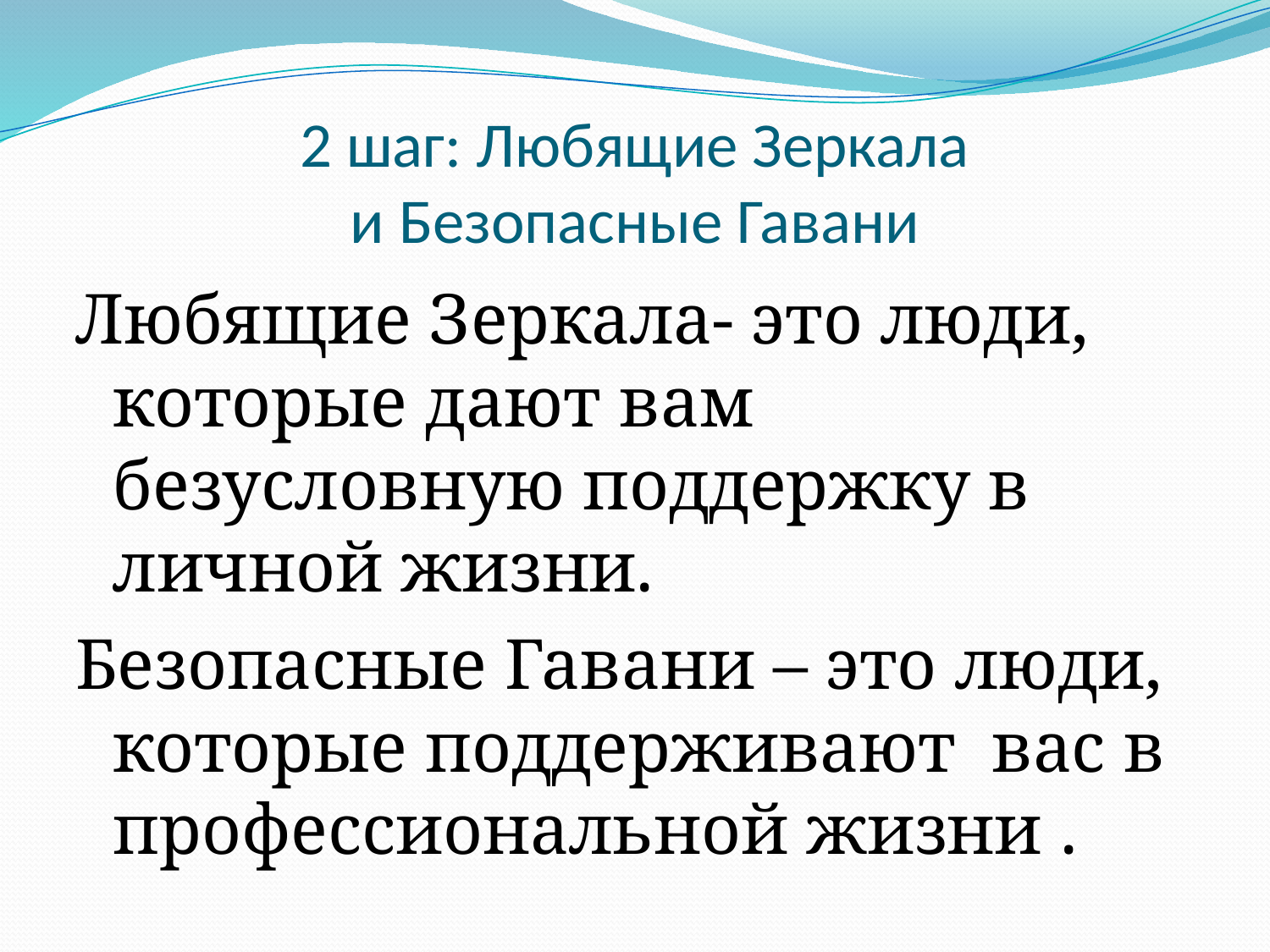

# 2 шаг: Любящие Зеркала и Безопасные Гавани
Любящие Зеркала- это люди, которые дают вам безусловную поддержку в личной жизни.
Безопасные Гавани – это люди, которые поддерживают  вас в профессиональной жизни .